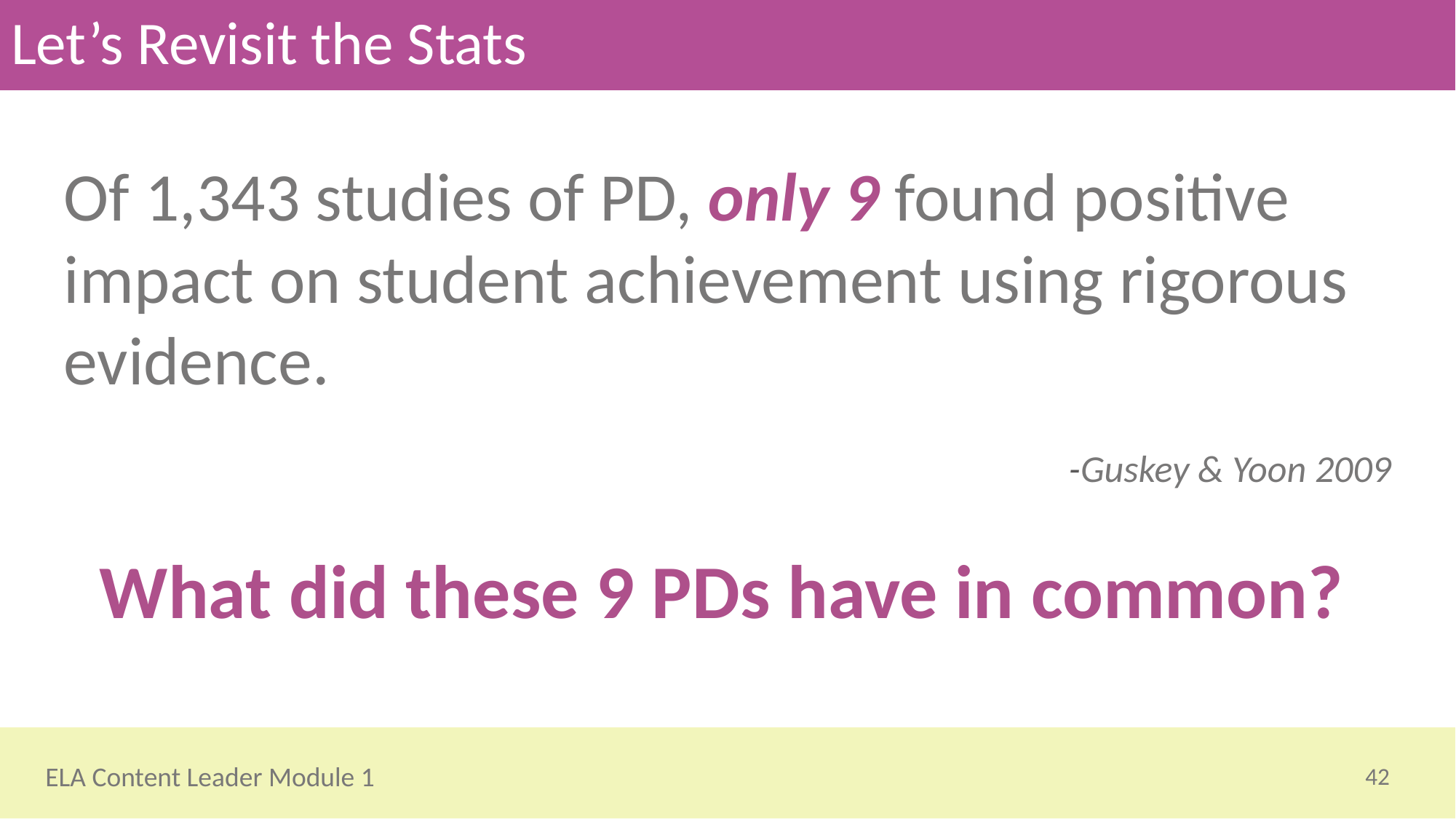

# Let’s Revisit the Stats
Of 1,343 studies of PD, only 9 found positive impact on student achievement using rigorous evidence.
 -Guskey & Yoon 2009

What did these 9 PDs have in common?

42